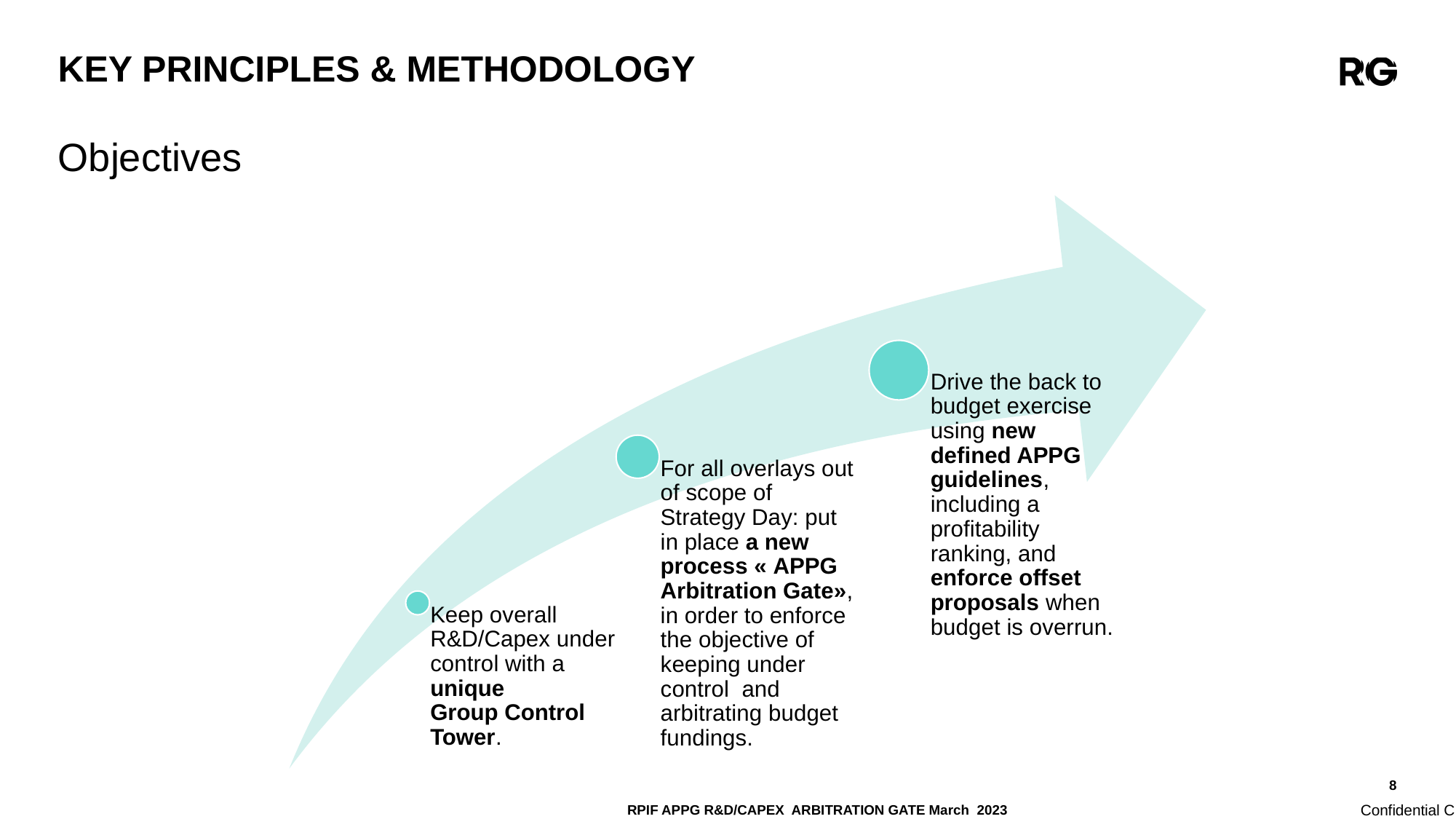

KEY PRINCIPLES & METHODOLOGY

# Objectives
Keep overall R&D/Capex under control with a unique Group Control Tower.
For all overlays out of scope of Strategy Day: put in place a new process « APPG Arbitration Gate», in order to enforce the objective of keeping under  control  and  arbitrating budget fundings.
Drive the back to budget exercise using new defined APPG guidelines, including a profitability ranking, and enforce offset proposals when  budget is overrun.
RPIF APPG R&D/CAPEX  ARBITRATION GATE March  2023